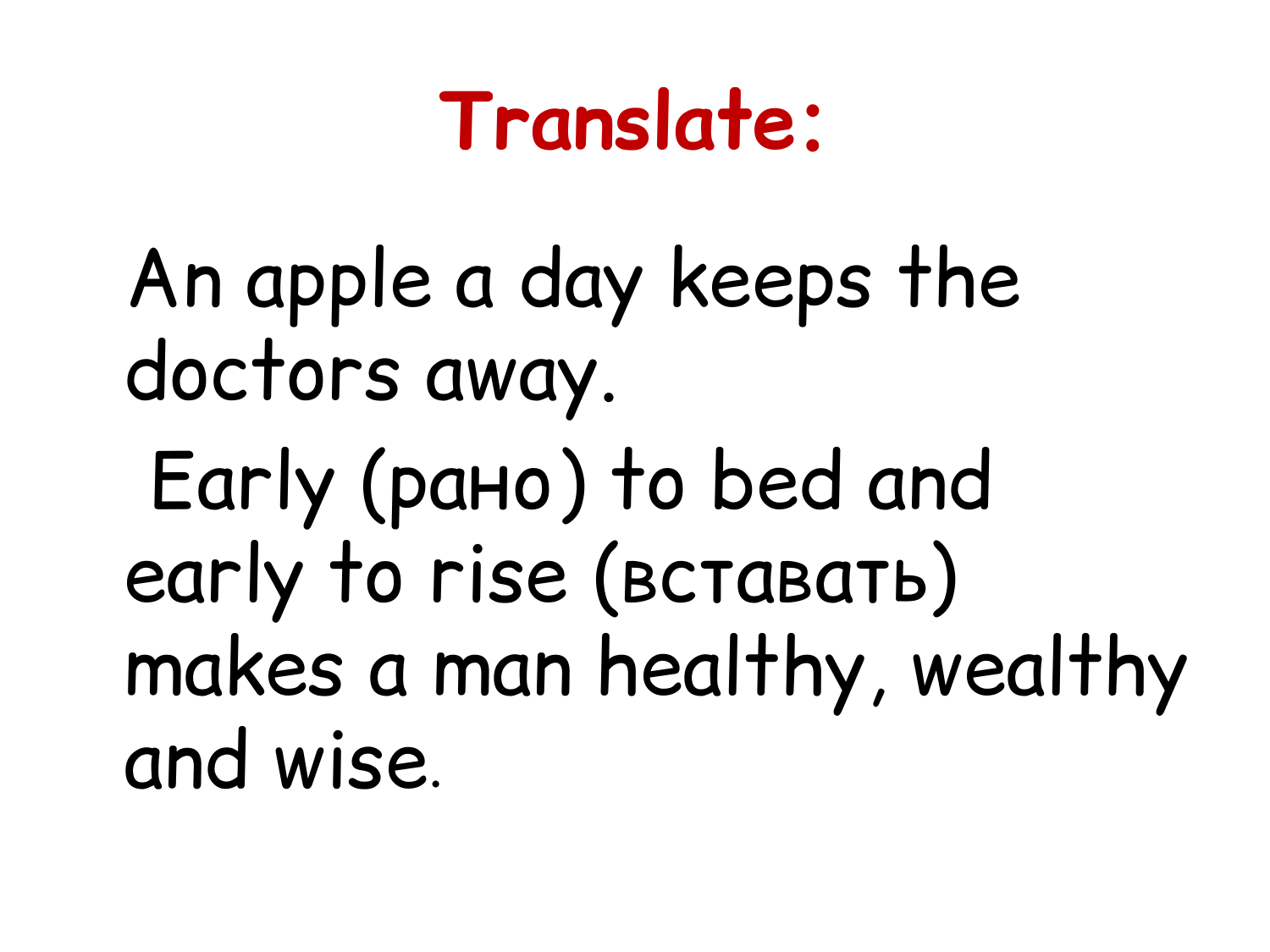

# Translate:
An apple a day keeps the doctors away.
 Early (рано) to bed and early to rise (вставать) makes a man healthy, wealthy and wise.